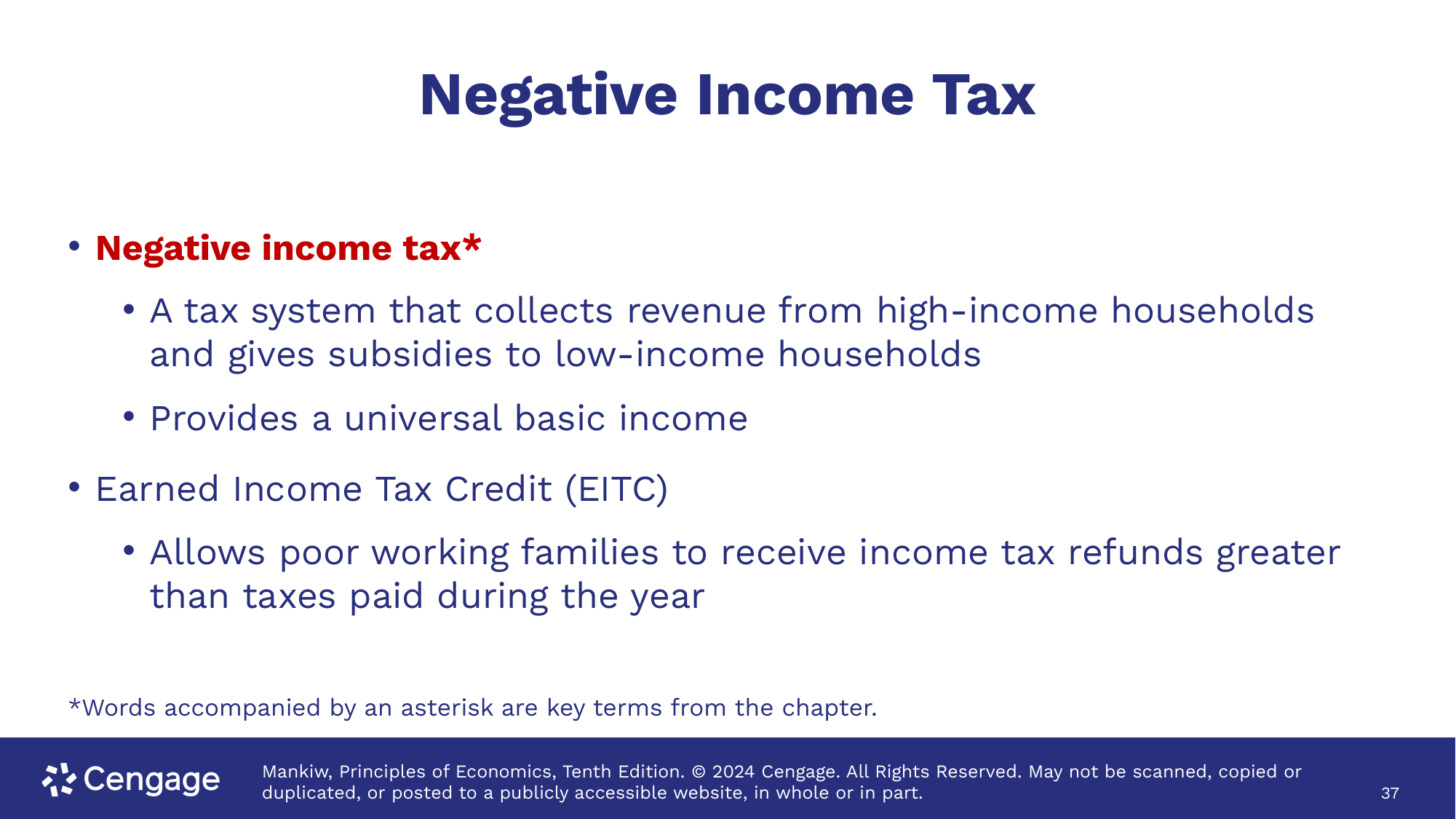

# Negative Income Tax
Negative income tax*
A tax system that collects revenue from high-income households and gives subsidies to low-income households
Provides a universal basic income
Earned Income Tax Credit (EITC)
Allows poor working families to receive income tax refunds greater than taxes paid during the year
*Words accompanied by an asterisk are key terms from the chapter.